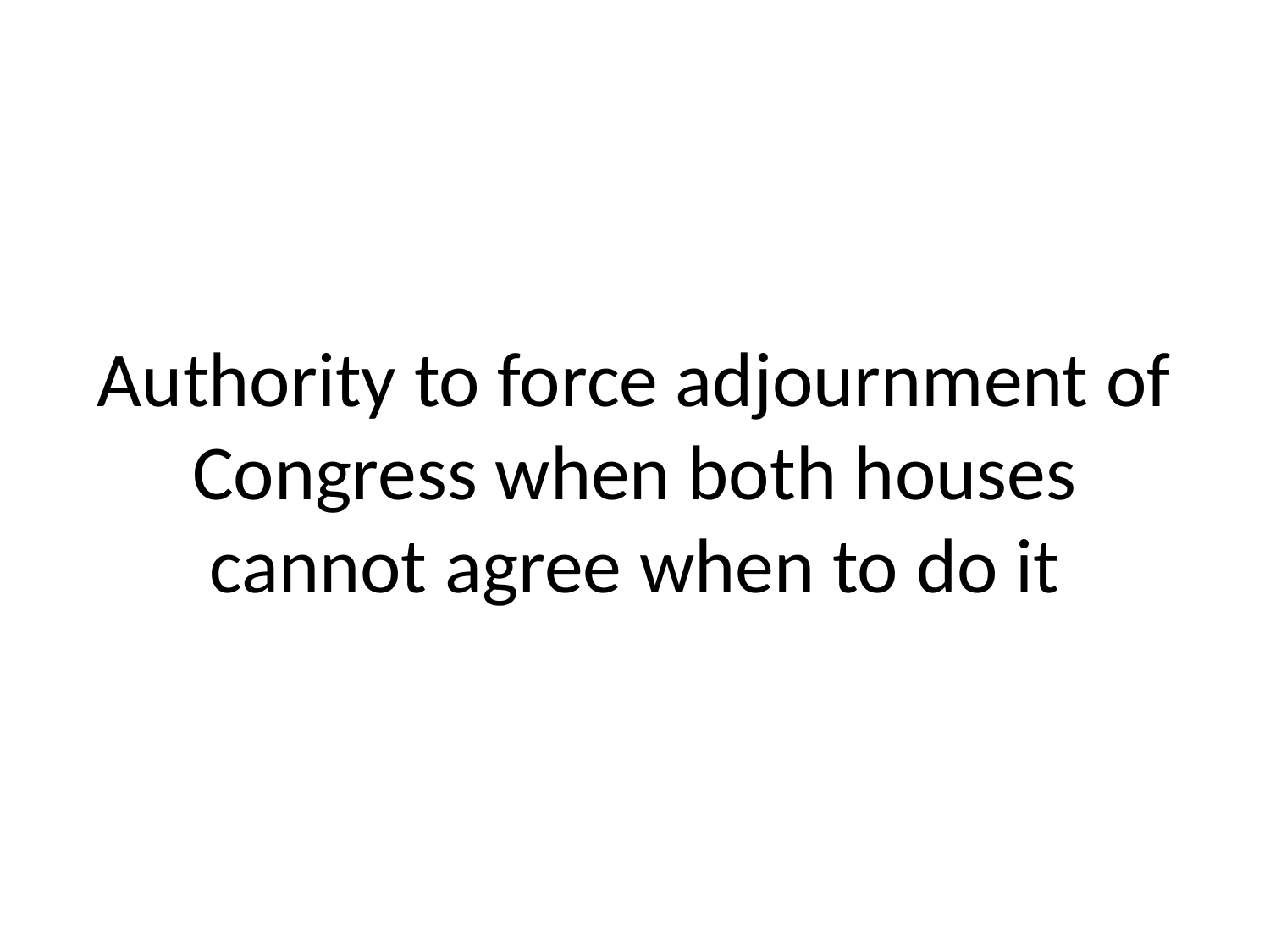

# Authority to force adjournment of Congress when both houses cannot agree when to do it